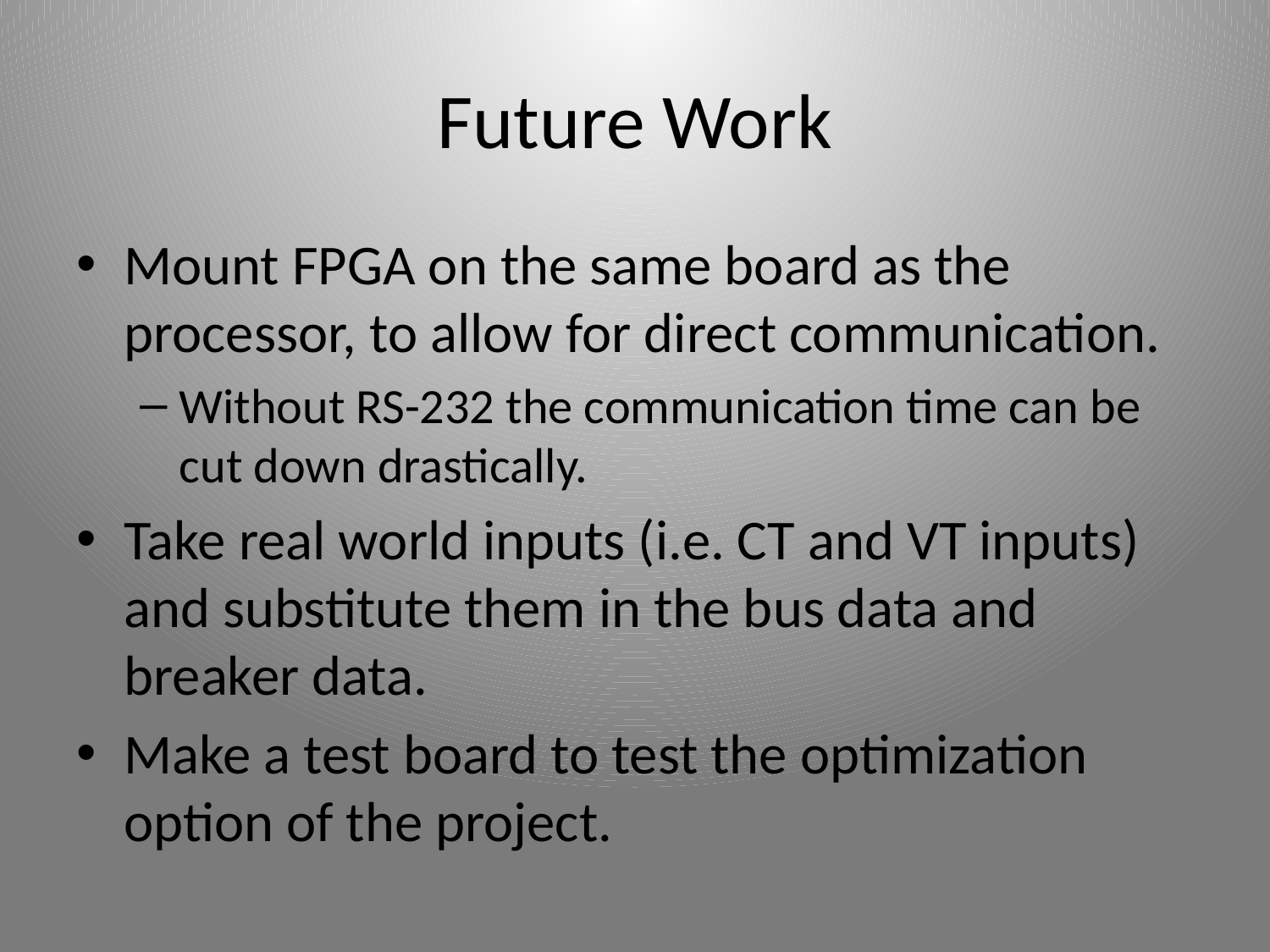

# Future Work
Mount FPGA on the same board as the processor, to allow for direct communication.
Without RS-232 the communication time can be cut down drastically.
Take real world inputs (i.e. CT and VT inputs) and substitute them in the bus data and breaker data.
Make a test board to test the optimization option of the project.